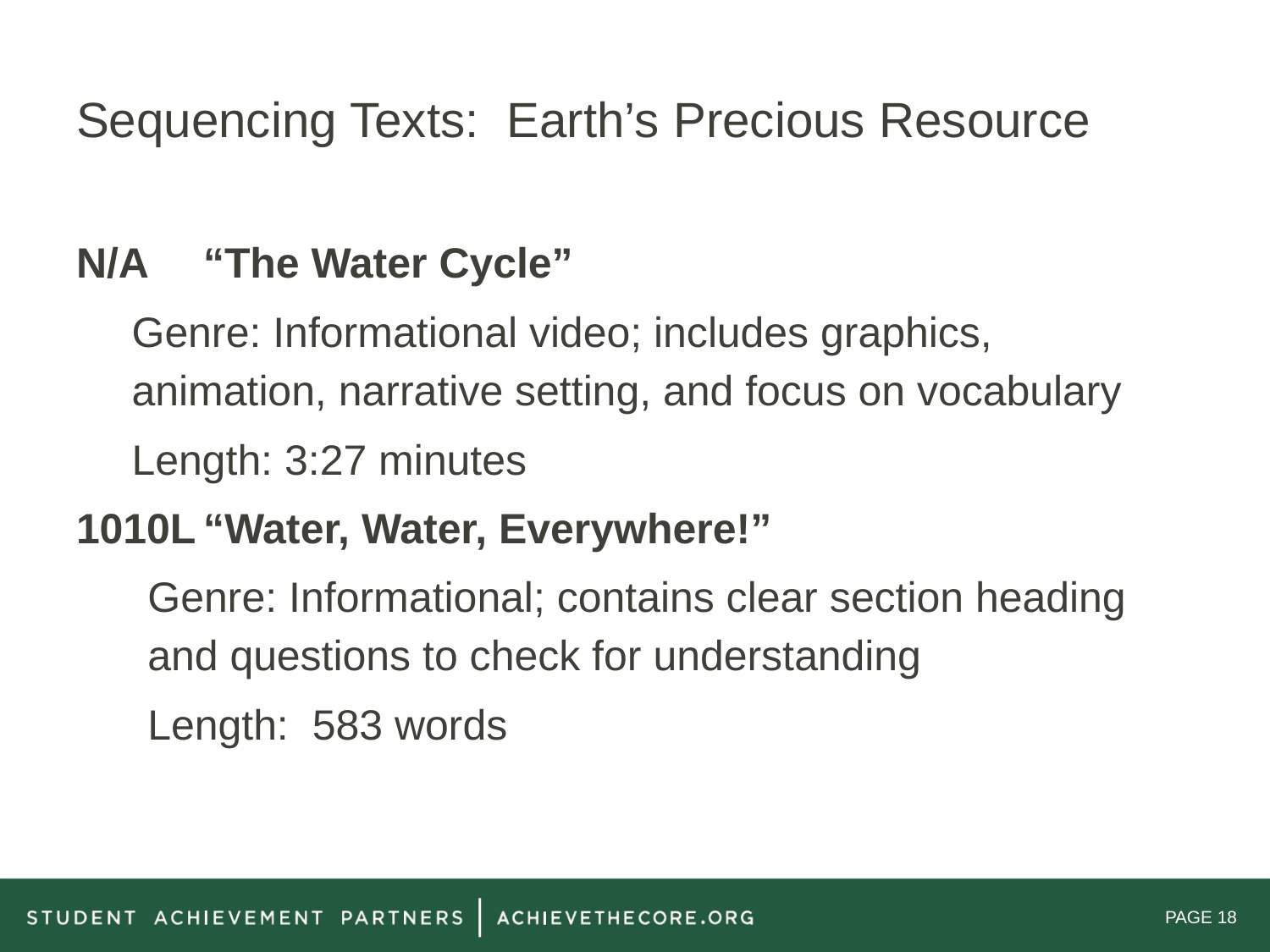

# Sequencing Texts:  Earth’s Precious Resource
N/A	“The Water Cycle”
Genre: Informational video; includes graphics, animation, narrative setting, and focus on vocabulary
Length: 3:27 minutes
1010L	“Water, Water, Everywhere!”
Genre: Informational; contains clear section heading and questions to check for understanding
Length:  583 words